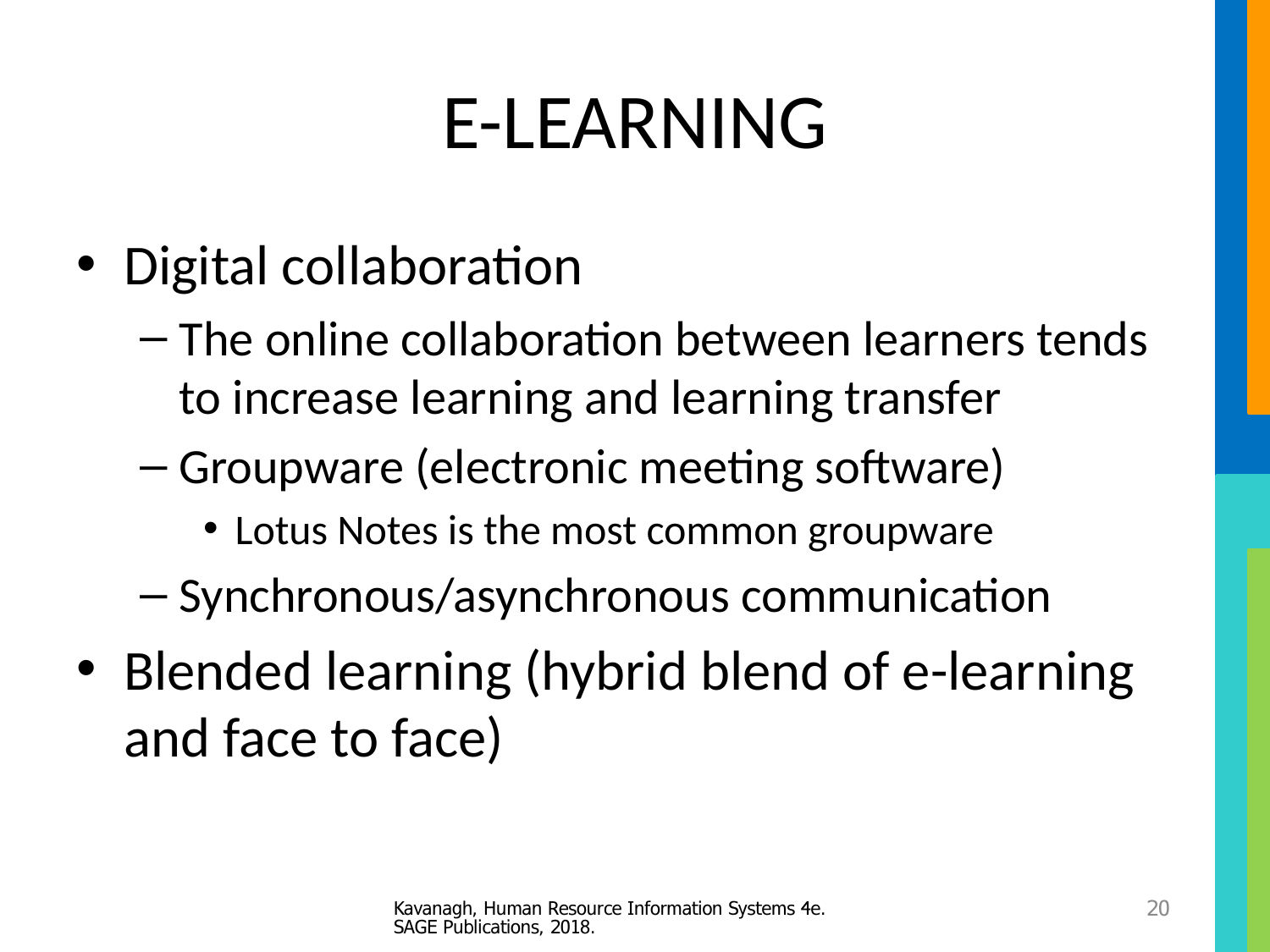

# E-LEARNING
Digital collaboration
The online collaboration between learners tends to increase learning and learning transfer
Groupware (electronic meeting software)
Lotus Notes is the most common groupware
Synchronous/asynchronous communication
Blended learning (hybrid blend of e-learning and face to face)
Kavanagh, Human Resource Information Systems 4e. SAGE Publications, 2018.
20